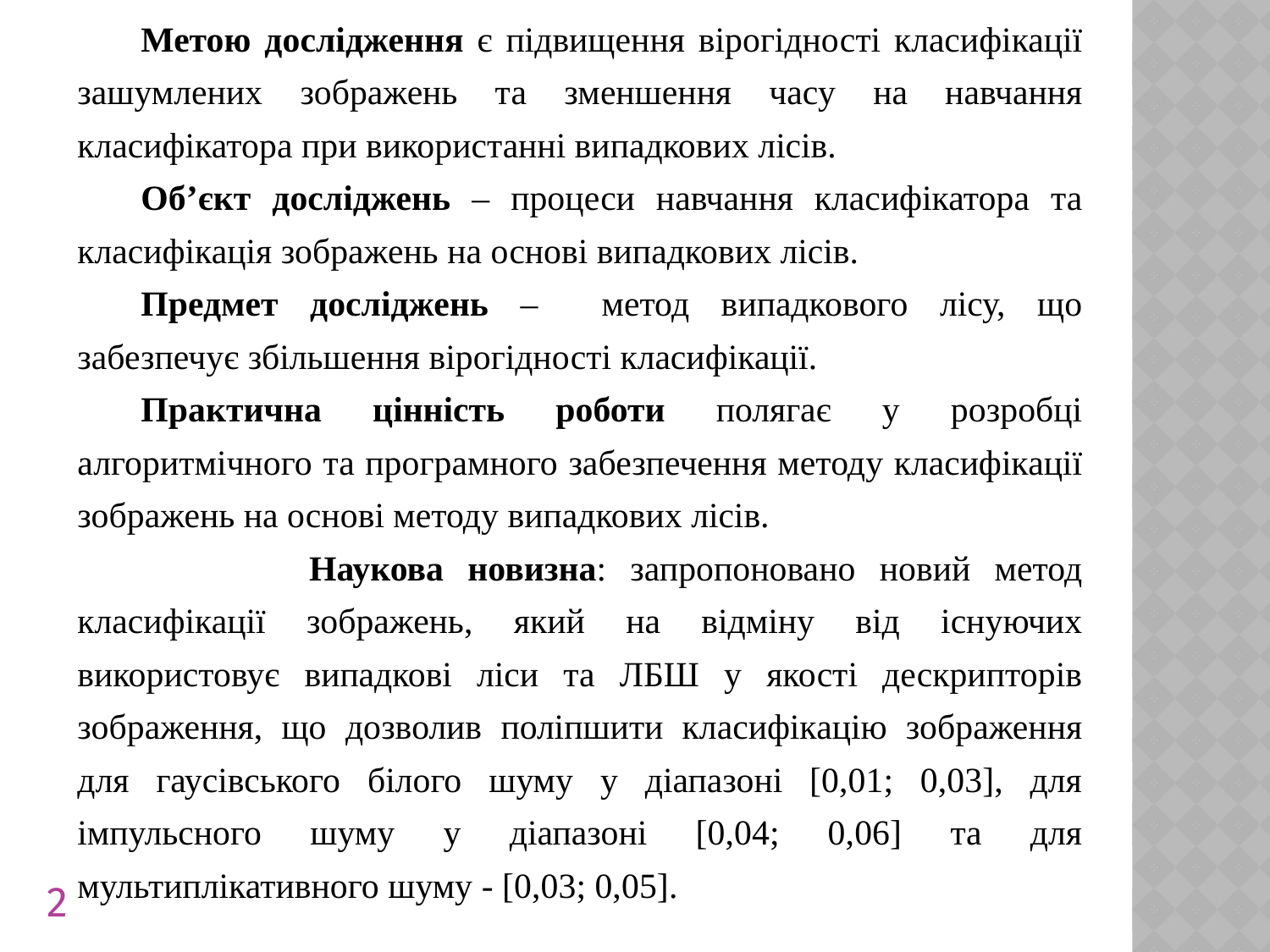

Метою дослідження є підвищення вірогідності класифікації зашумлених зображень та зменшення часу на навчання класифікатора при використанні випадкових лісів.
Об’єкт досліджень – процеси навчання класифікатора та класифікація зображень на основі випадкових лісів.
Предмет досліджень –  метод випадкового лісу, що забезпечує збільшення вірогідності класифікації.
Практична цінність роботи полягає у розробці алгоритмічного та програмного забезпечення методу класифікації зображень на основі методу випадкових лісів.
       Наукова новизна: запропоновано новий метод класифікації зображень, який на відміну від існуючих використовує випадкові ліси та ЛБШ у якості дескрипторів зображення, що дозволив поліпшити класифікацію зображення для гаусівського білого шуму у діапазоні [0,01; 0,03], для імпульсного шуму у діапазоні [0,04; 0,06] та для мультиплікативного шуму - [0,03; 0,05].

2